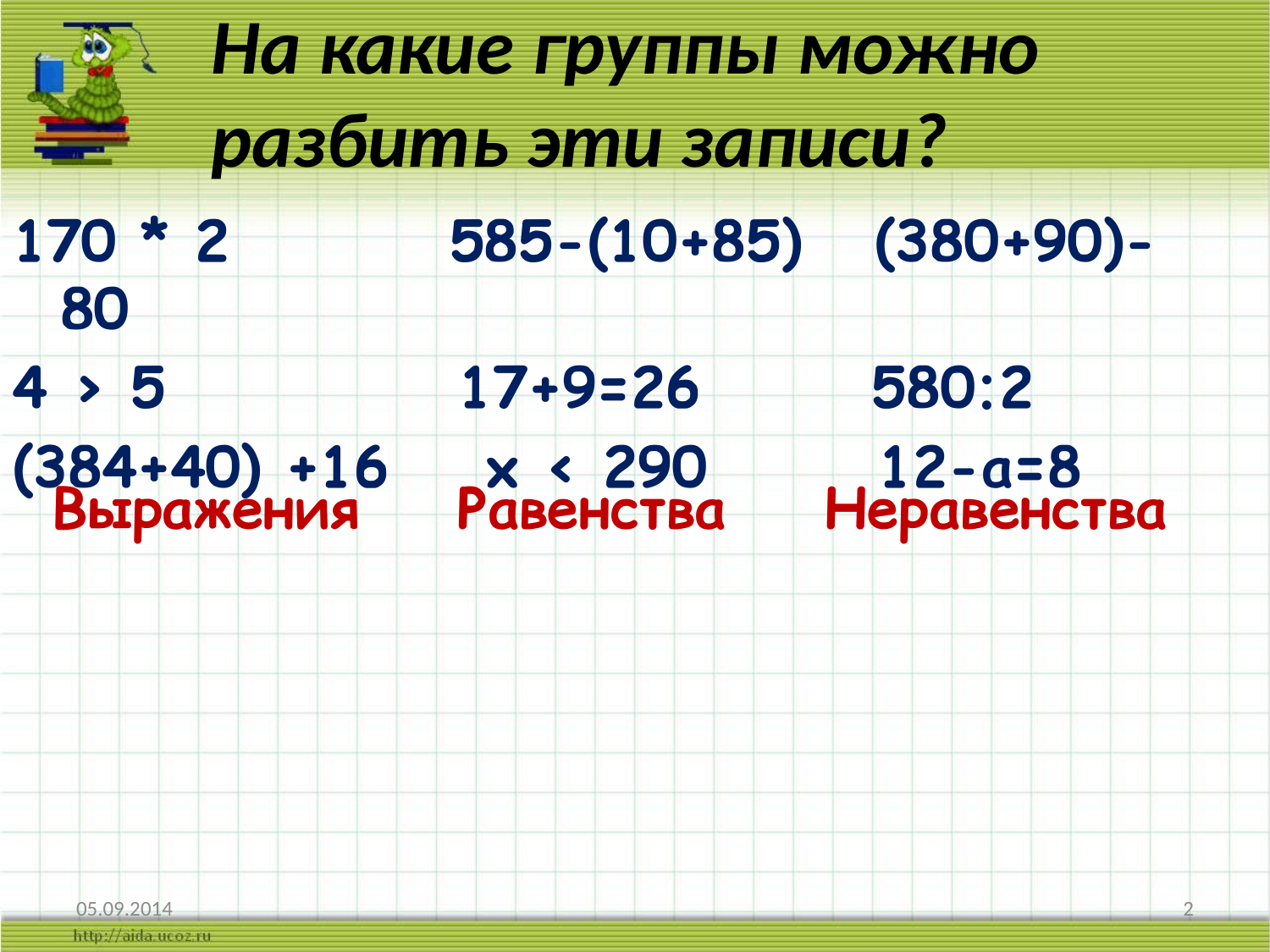

# На какие группы можно разбить эти записи?
170 * 2         585-(10+85)   (380+90)-80
4 › 5            17+9=26       580:2
(384+40) +16    х ‹ 290       12-а=8
Выражения    Равенства    Неравенства
05.09.2014
2